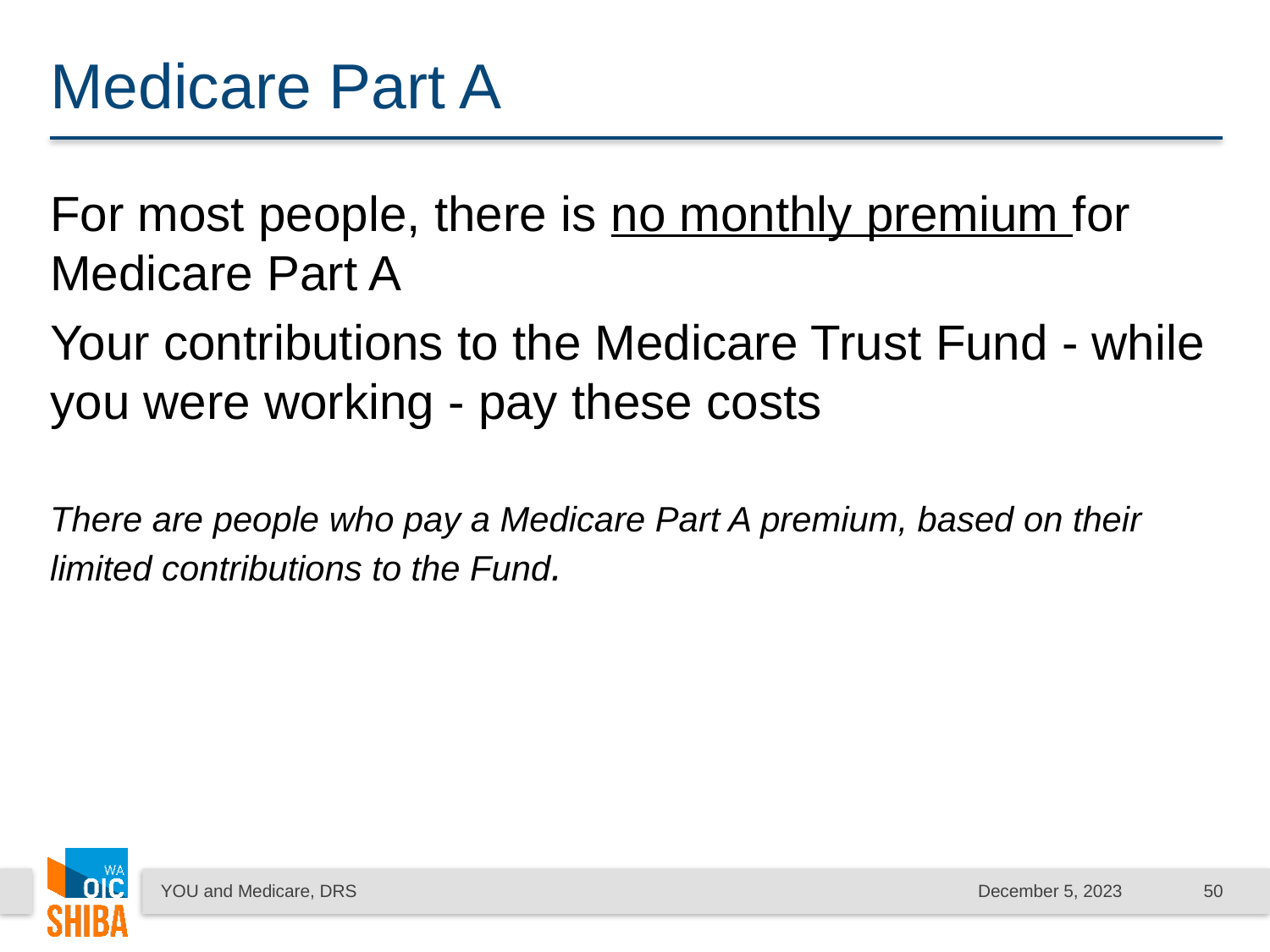

# Medicare Part A
For most people, there is no monthly premium for Medicare Part A
Your contributions to the Medicare Trust Fund - while you were working - pay these costs

There are people who pay a Medicare Part A premium, based on their limited contributions to the Fund.
YOU and Medicare, DRS
December 5, 2023
50